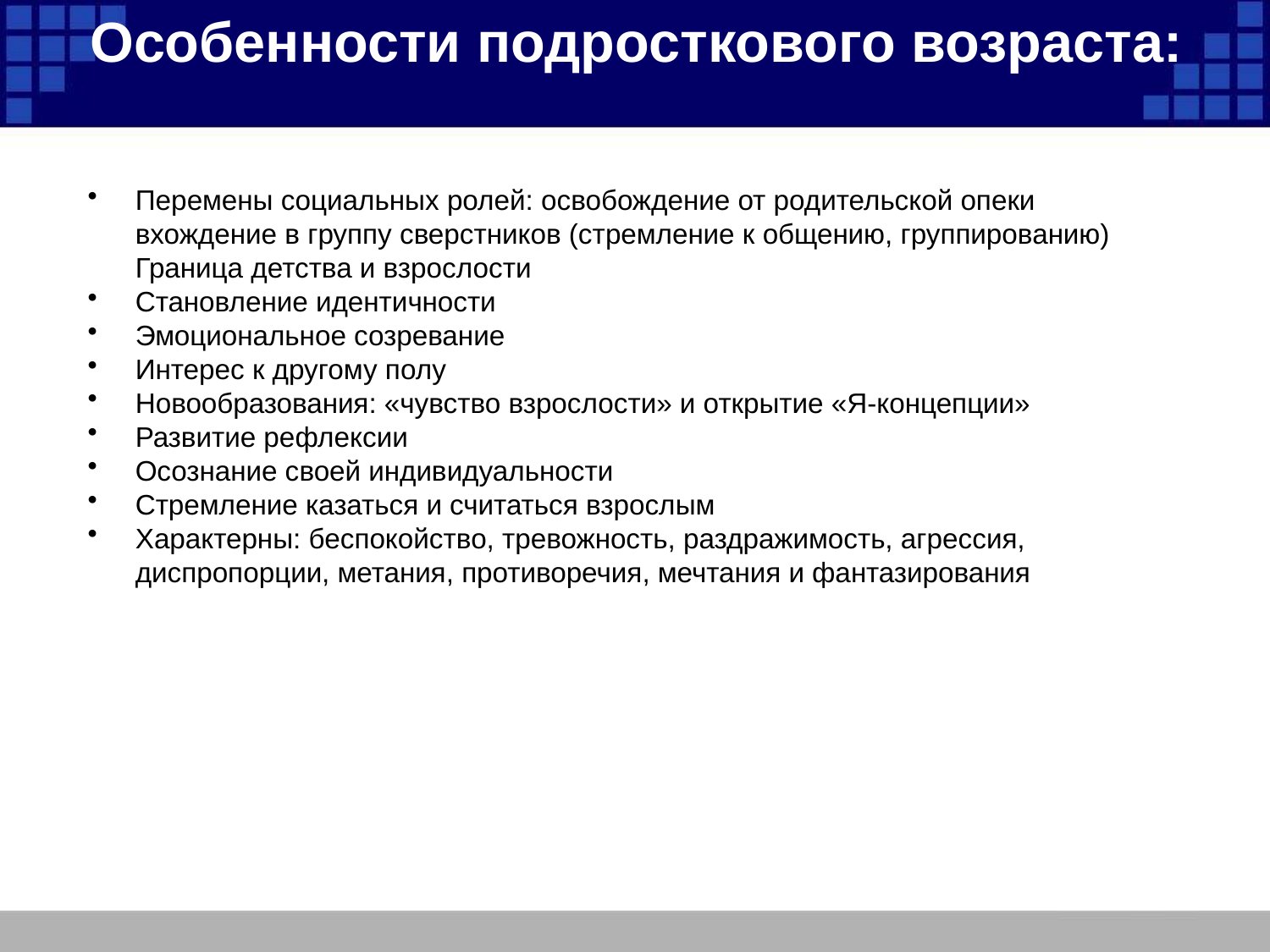

# Особенности подросткового возраста:
Перемены социальных ролей: освобождение от родительской опеки вхождение в группу сверстников (стремление к общению, группированию) Граница детства и взрослости
Становление идентичности
Эмоциональное созревание
Интерес к другому полу
Новообразования: «чувство взрослости» и открытие «Я-концепции»
Развитие рефлексии
Осознание своей индивидуальности
Стремление казаться и считаться взрослым
Характерны: беспокойство, тревожность, раздражимость, агрессия, диспропорции, метания, противоречия, мечтания и фантазирования